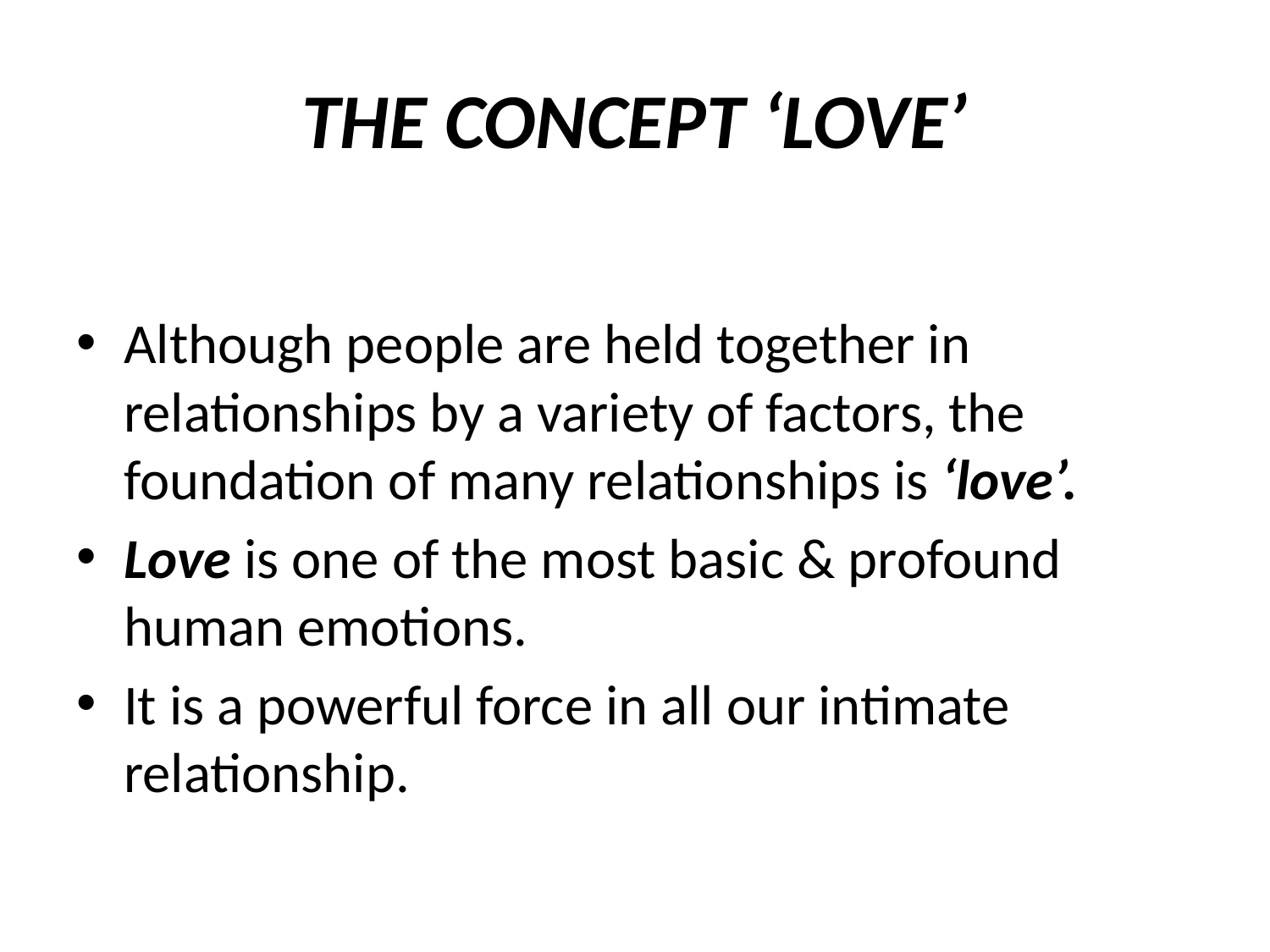

# THE CONCEPT ‘LOVE’

Although people are held together in relationships by a variety of factors, the foundation of many relationships is ‘love’.
Love is one of the most basic & profound human emotions.
It is a powerful force in all our intimate relationship.